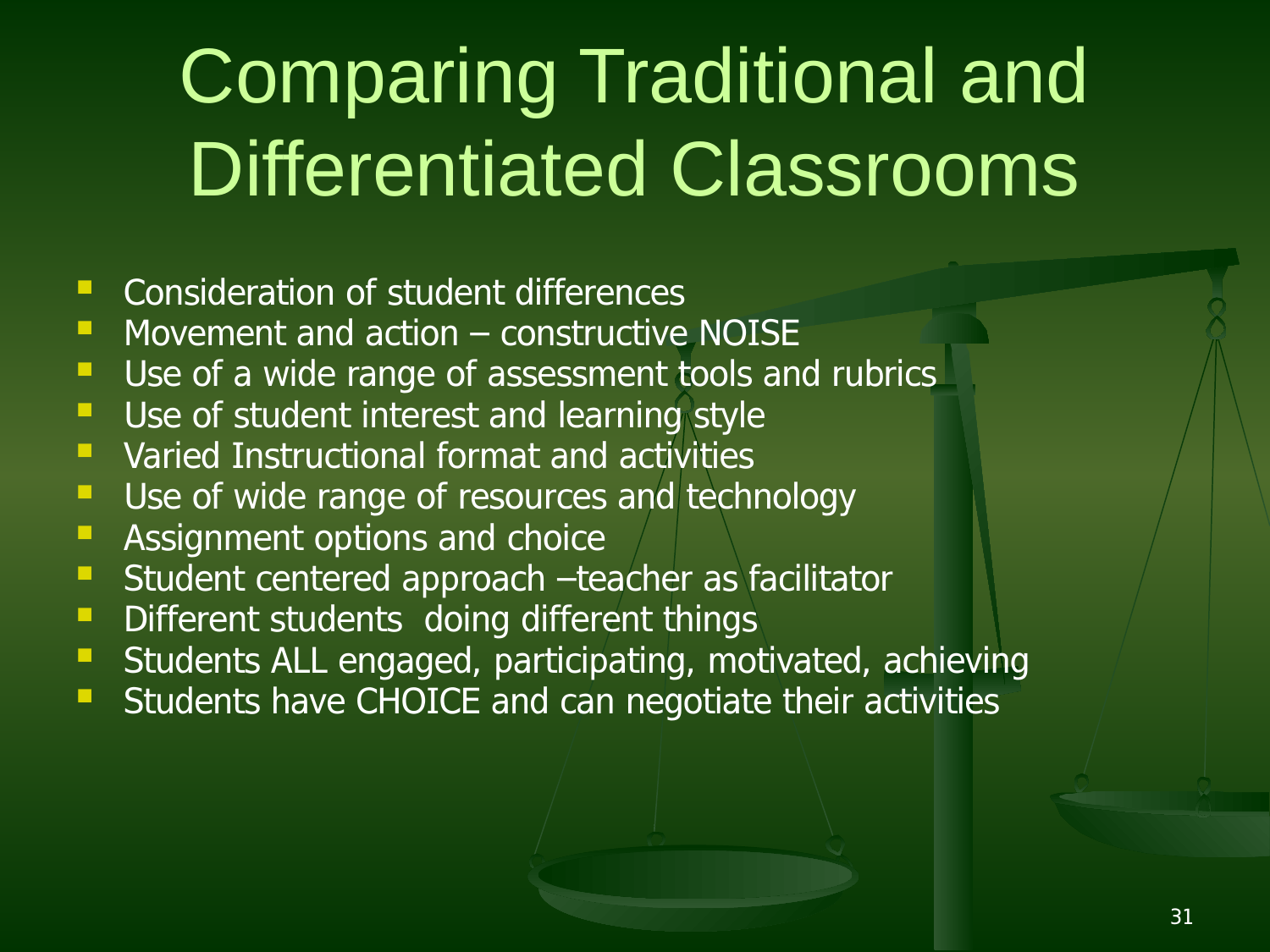

# Comparing Traditional and Differentiated Classrooms

Consideration of student differences
Movement and action – constructive NOISE
Use of a wide range of assessment tools and rubrics
Use of student interest and learning style
Varied Instructional format and activities
Use of wide range of resources and technology
Assignment options and choice
Student centered approach –teacher as facilitator
Different students  doing different things
Students ALL engaged, participating, motivated, achieving
Students have CHOICE and can negotiate their activities
31